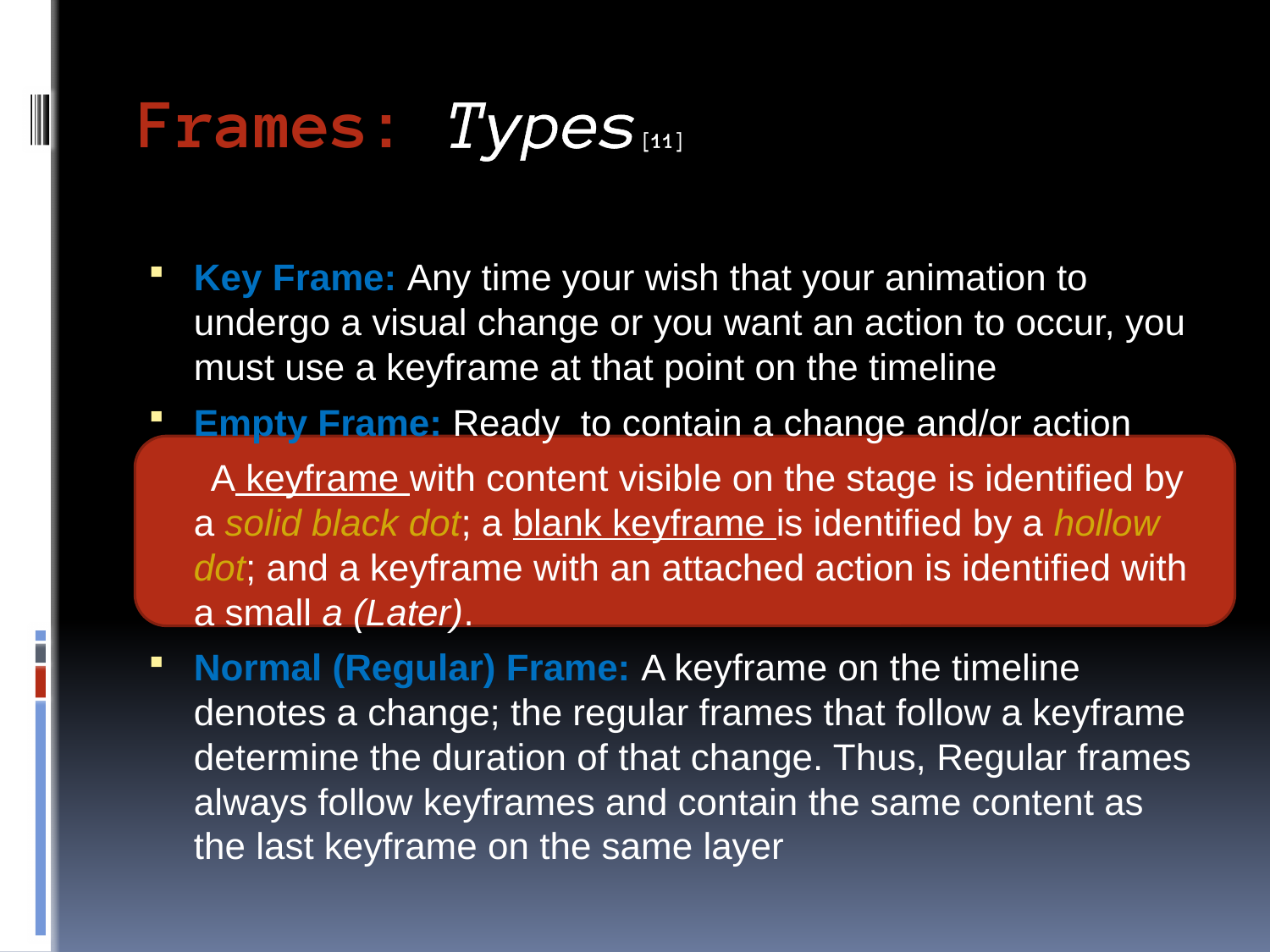

# Frames: Types[11]
Key Frame: Any time your wish that your animation to undergo a visual change or you want an action to occur, you must use a keyframe at that point on the timeline
Empty Frame: Ready  to contain a change and/or action
      A keyframe with content visible on the stage is identified by a solid black dot; a blank keyframe is identified by a hollow dot; and a keyframe with an attached action is identified with a small a (Later).
Normal (Regular) Frame: A keyframe on the timeline denotes a change; the regular frames that follow a keyframe determine the duration of that change. Thus, Regular frames always follow keyframes and contain the same content as the last keyframe on the same layer